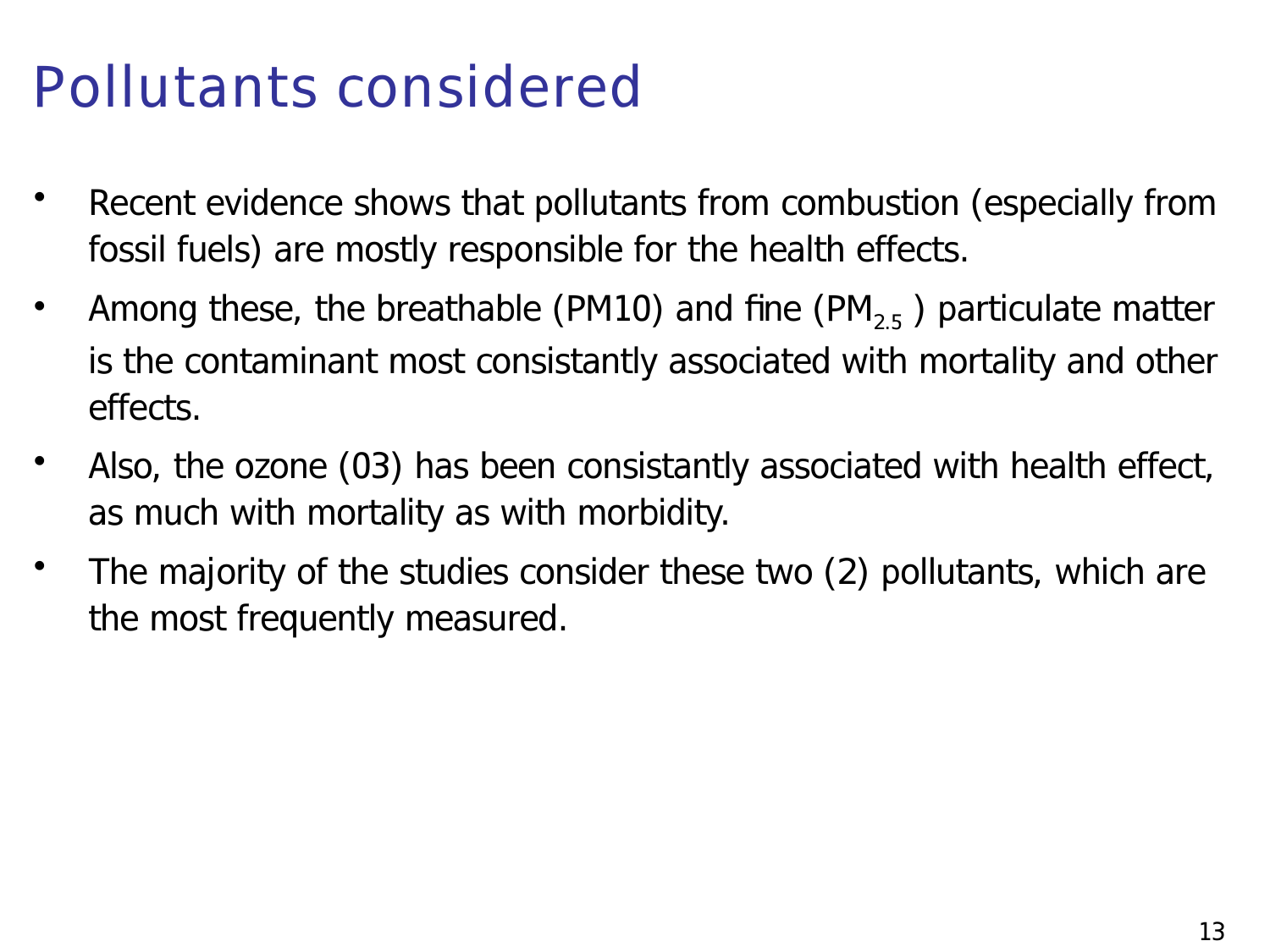

# Pollutants considered
Recent evidence shows that pollutants from combustion (especially from fossil fuels) are mostly responsible for the health effects.
Among these, the breathable (PM10) and fine (PM2.5 ) particulate matter is the contaminant most consistantly associated with mortality and other effects.
Also, the ozone (03) has been consistantly associated with health effect, as much with mortality as with morbidity.
The majority of the studies consider these two (2) pollutants, which are the most frequently measured.

13